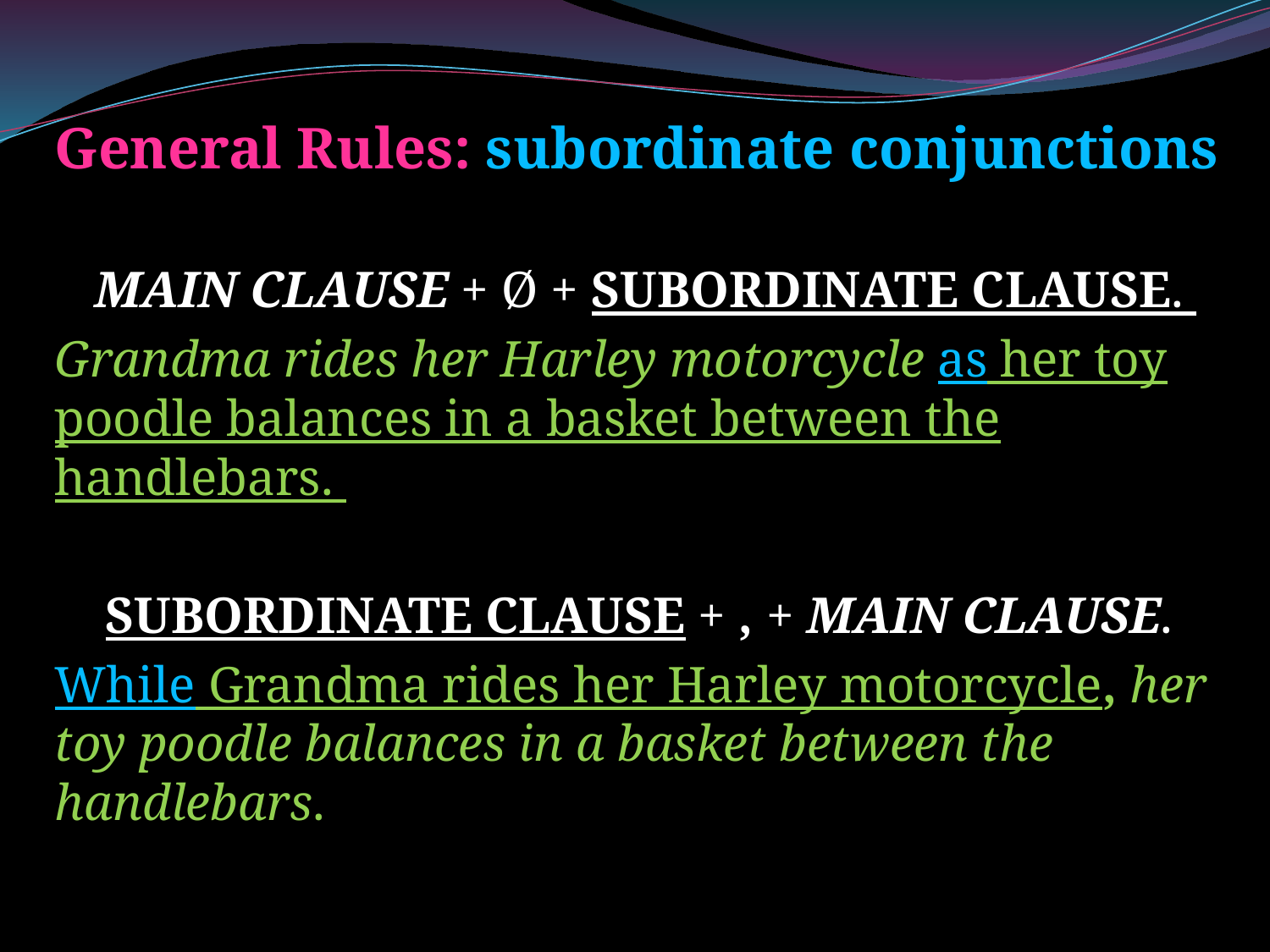

General Rules: subordinate conjunctions

MAIN CLAUSE + Ø + SUBORDINATE CLAUSE.
Grandma rides her Harley motorcycle as her toy poodle balances in a basket between the handlebars.

SUBORDINATE CLAUSE + , + MAIN CLAUSE.
While Grandma rides her Harley motorcycle, her toy poodle balances in a basket between the handlebars.